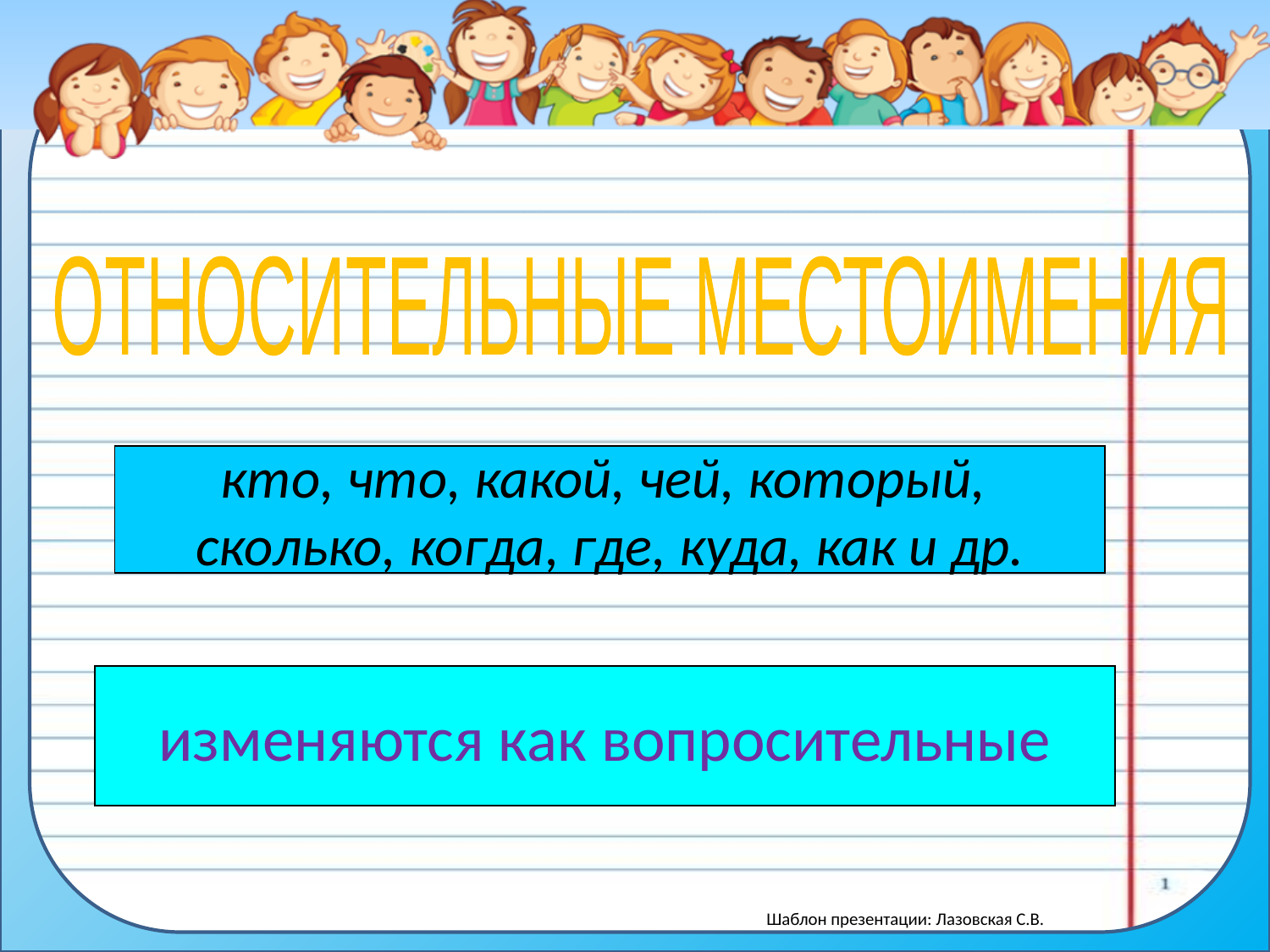

#
ОТНОСИТЕЛЬНЫЕ МЕСТОИМЕНИЯ
кто, что, какой, чей, который,
сколько, когда, где, куда, как и др.
изменяются как вопросительные